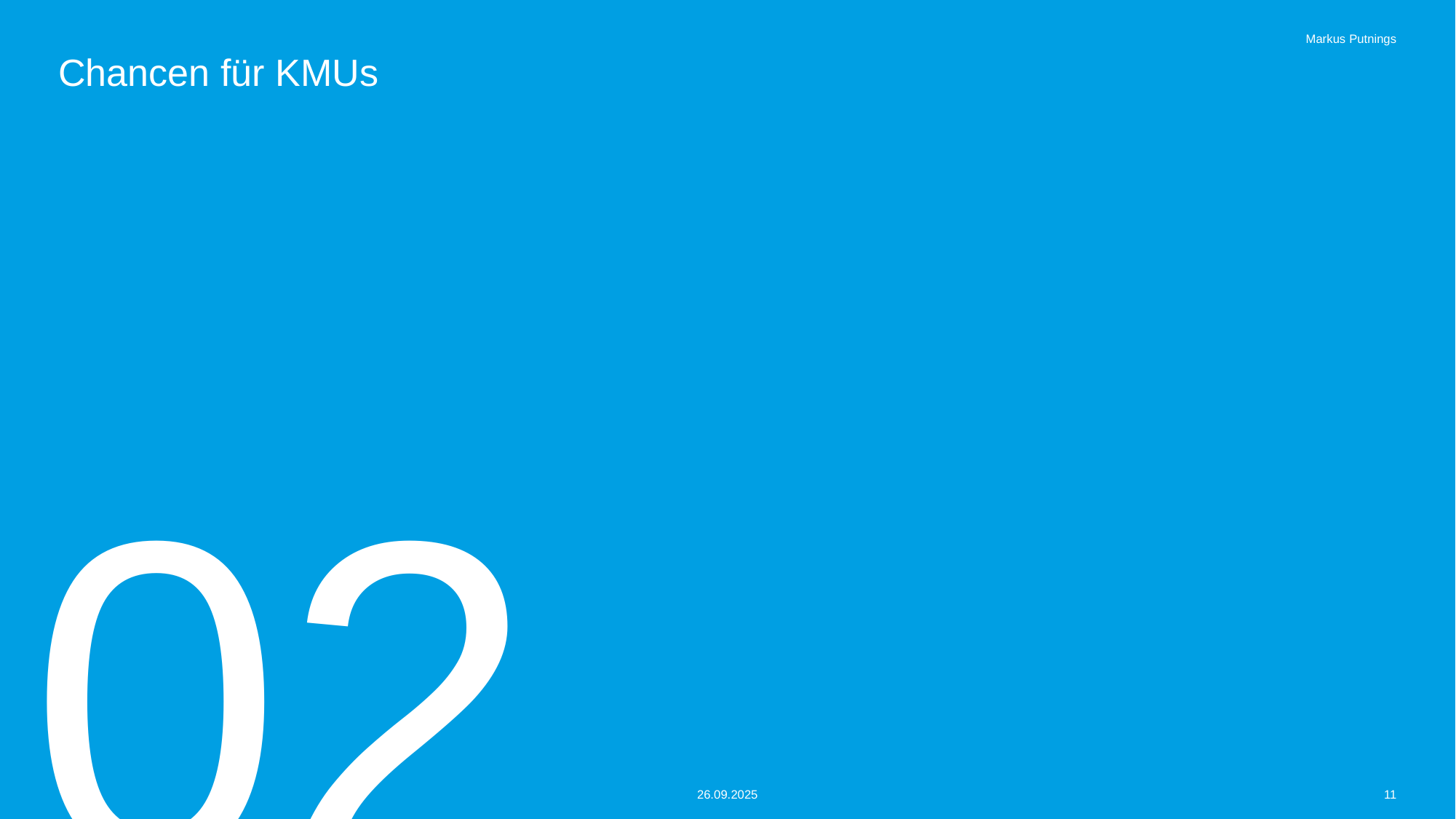

Markus Putnings
# Chancen für KMUs
02
26.09.2025
11